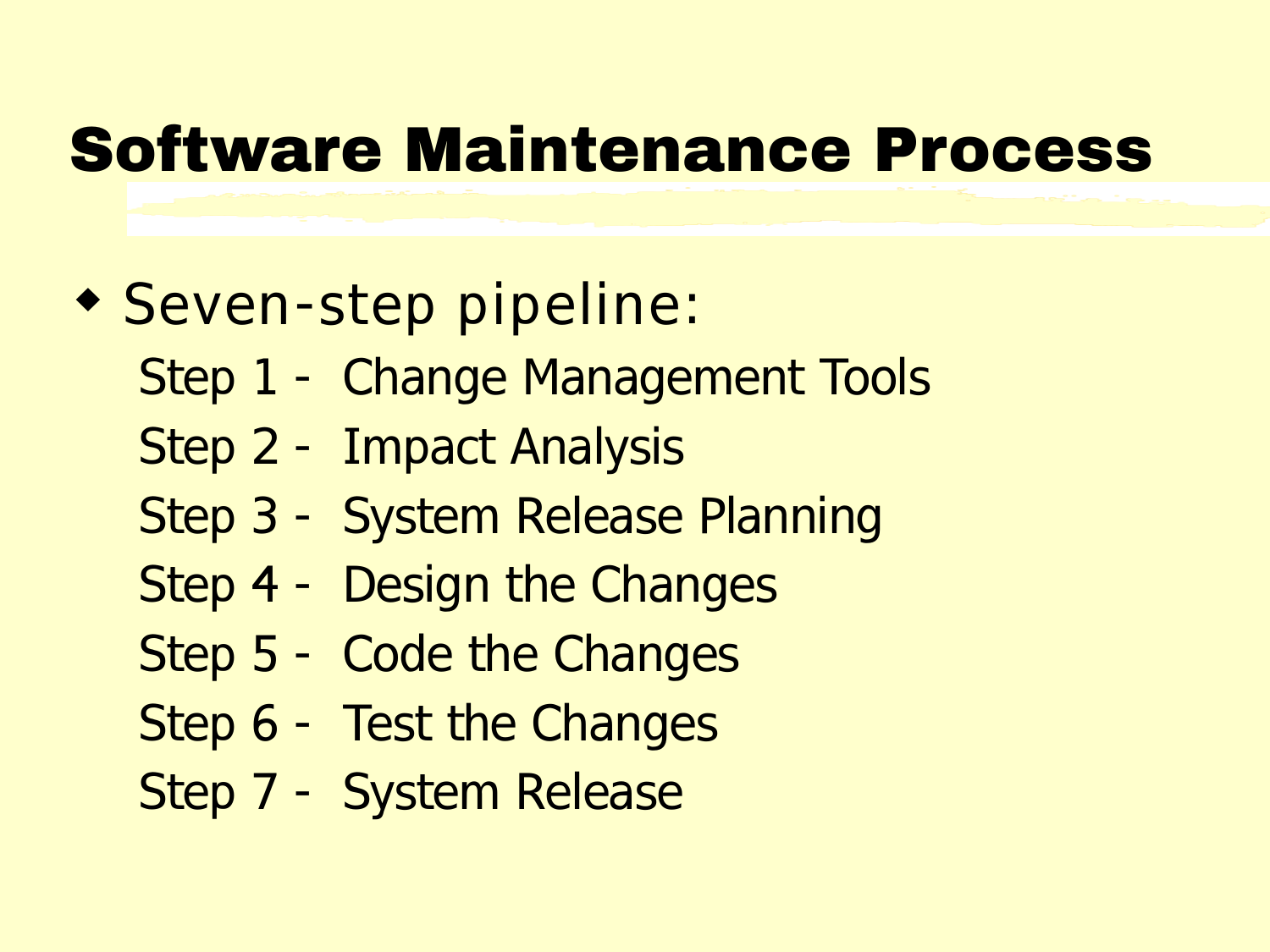

# Software Maintenance Process
Seven-step pipeline:
Step 1 -  Change Management Tools
Step 2 -  Impact Analysis
Step 3 -  System Release Planning
Step 4 -  Design the Changes
Step 5 -  Code the Changes
Step 6 -  Test the Changes
Step 7 -  System Release